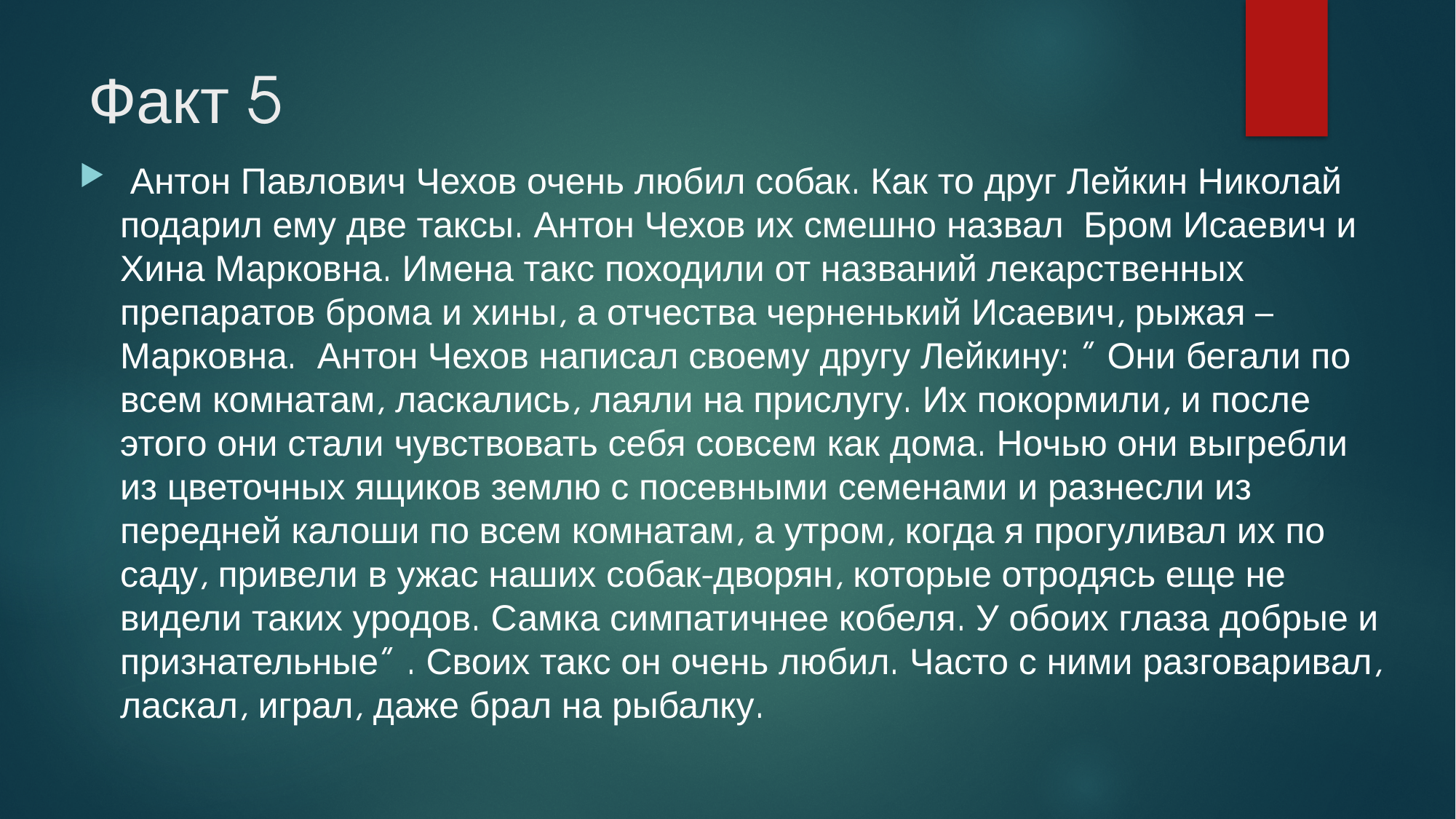

# Факт 5
 Антон Павлович Чехов очень любил собак. Как то друг Лейкин Николай подарил ему две таксы. Антон Чехов их смешно назвал  Бром Исаевич и Хина Марковна. Имена такс походили от названий лекарственных препаратов брома и хины, а отчества черненький Исаевич, рыжая – Марковна.  Антон Чехов написал своему другу Лейкину: ” Они бегали по всем комнатам, ласкались, лаяли на прислугу. Их покормили, и после этого они стали чувствовать себя совсем как дома. Ночью они выгребли из цветочных ящиков землю с посевными семенами и разнесли из передней калоши по всем комнатам, а утром, когда я прогуливал их по саду, привели в ужас наших собак-дворян, которые отродясь еще не видели таких уродов. Самка симпатичнее кобеля. У обоих глаза добрые и признательные” . Своих такс он очень любил. Часто с ними разговаривал, ласкал, играл, даже брал на рыбалку.